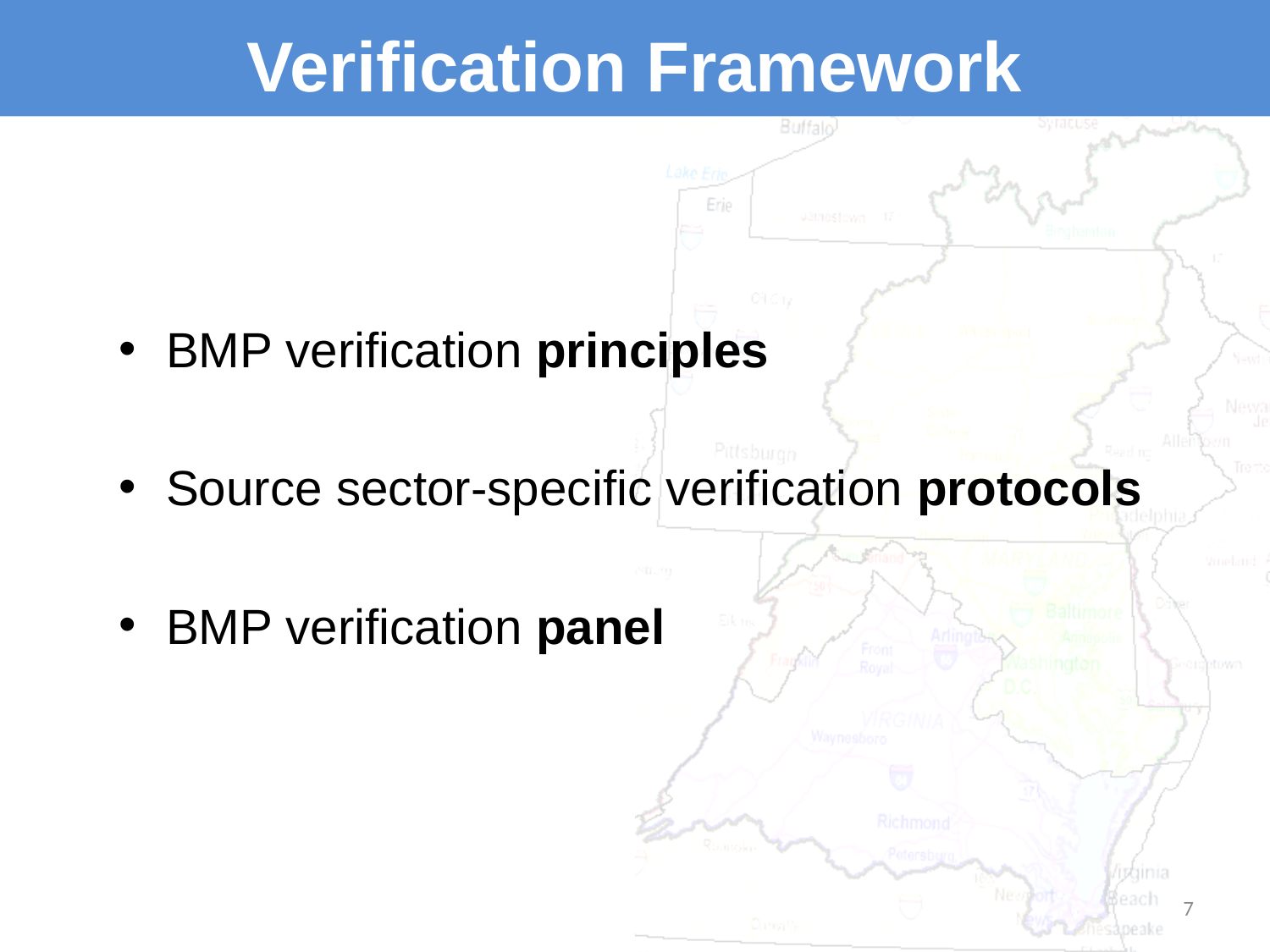

# Verification Framework

BMP verification principles

Source sector-specific verification protocols

BMP verification panel
7